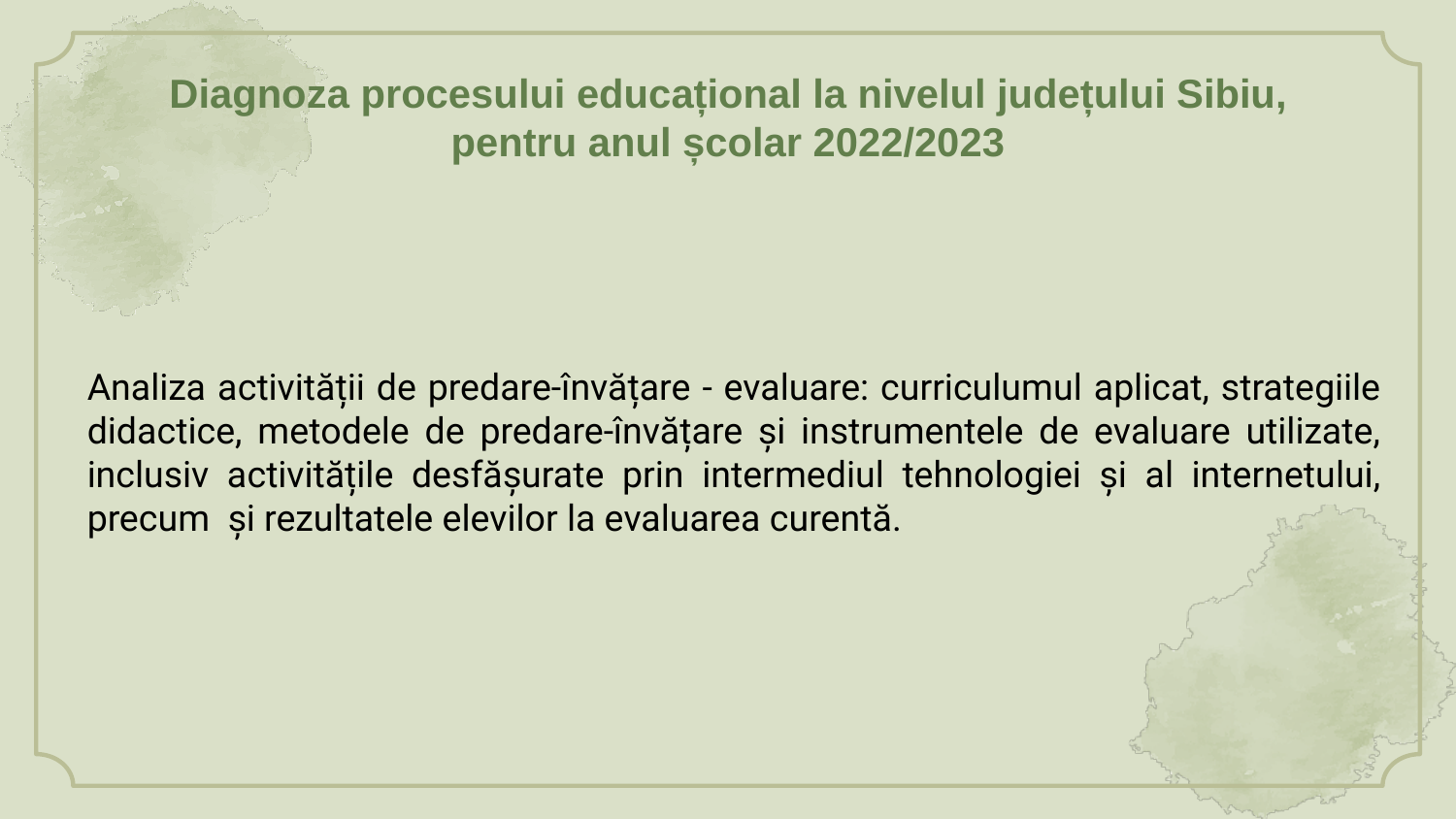

# Diagnoza procesului educațional la nivelul județului Sibiu, pentru anul școlar 2022/2023

Analiza activității de predare-învățare - evaluare: curriculumul aplicat, strategiile didactice, metodele de predare-învățare și instrumentele de evaluare utilizate, inclusiv activitățile desfășurate prin intermediul tehnologiei și al internetului, precum  și rezultatele elevilor la evaluarea curentă.